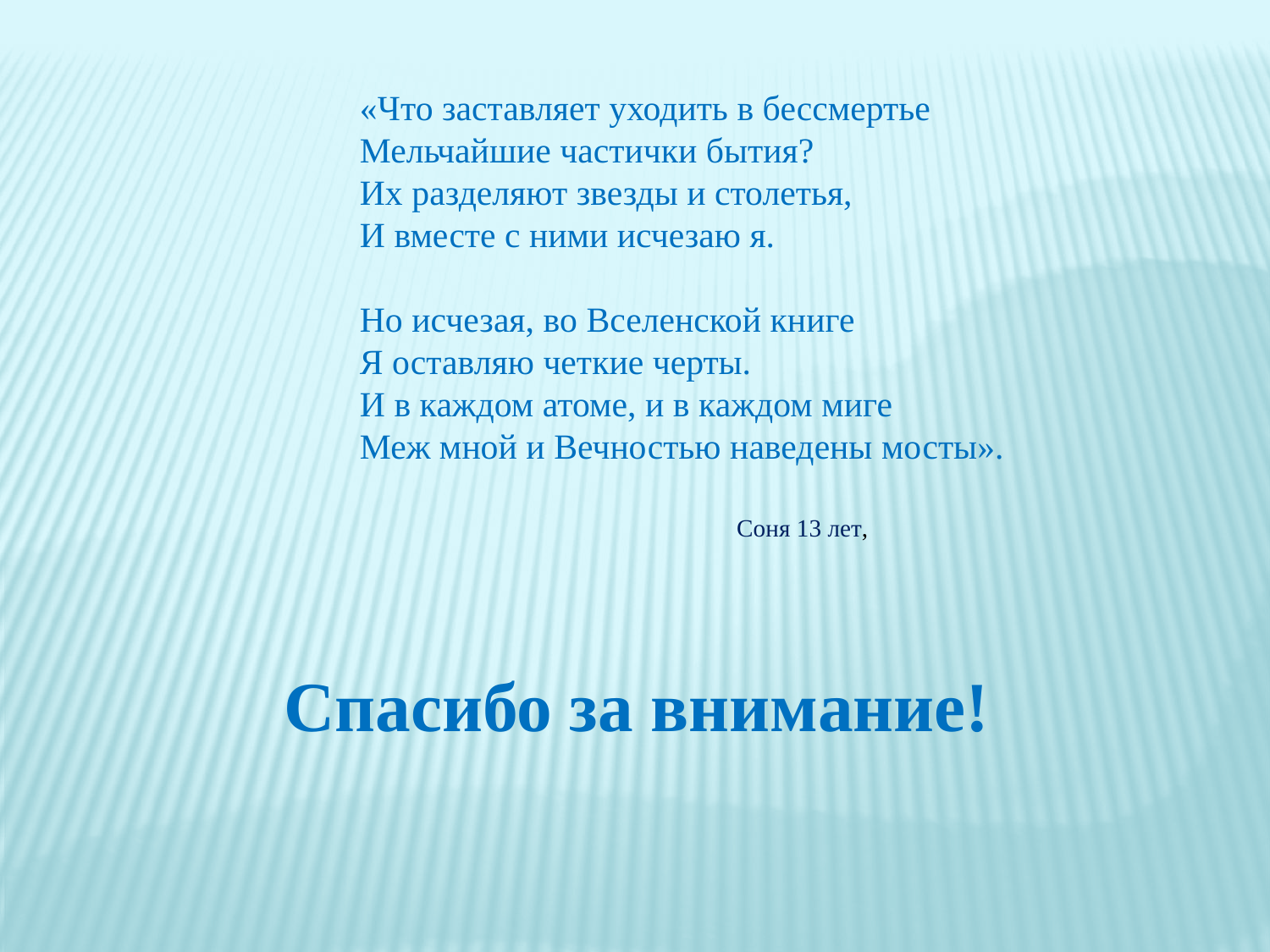

«Что заставляет уходить в бессмертье
Мельчайшие частички бытия?
Их разделяют звезды и столетья,
И вместе с ними исчезаю я.
Но исчезая, во Вселенской книге
Я оставляю четкие черты.
И в каждом атоме, и в каждом миге
Меж мной и Вечностью наведены мосты».

Соня 13 лет,
Спасибо за внимание!